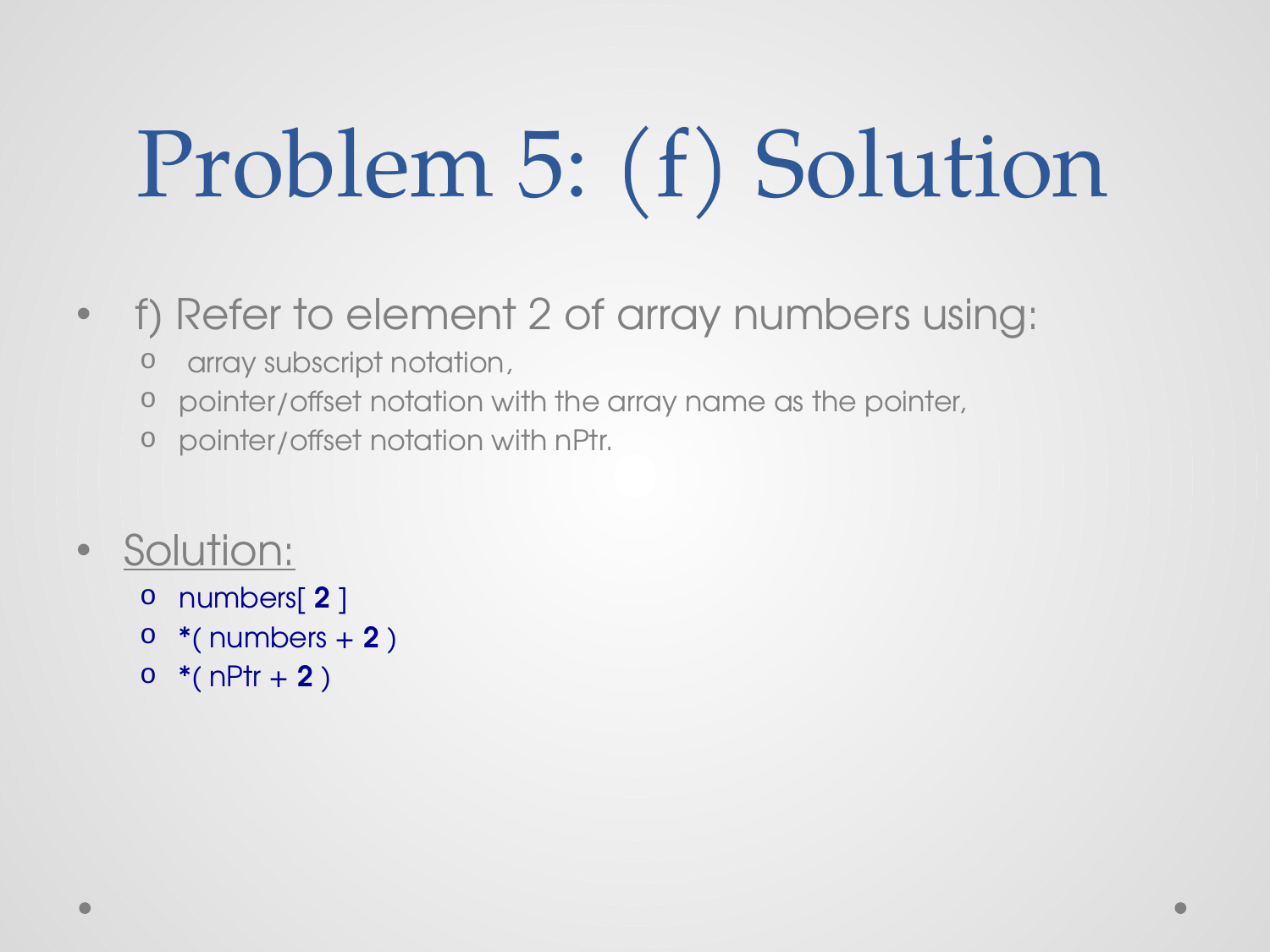

# Problem 5: (f) Solution

 f) Refer to element 2 of array numbers using:
 array subscript notation,
pointer/offset notation with the array name as the pointer,
pointer/offset notation with nPtr.

Solution:
numbers[ 2 ]
*( numbers + 2 )
*( nPtr + 2 )